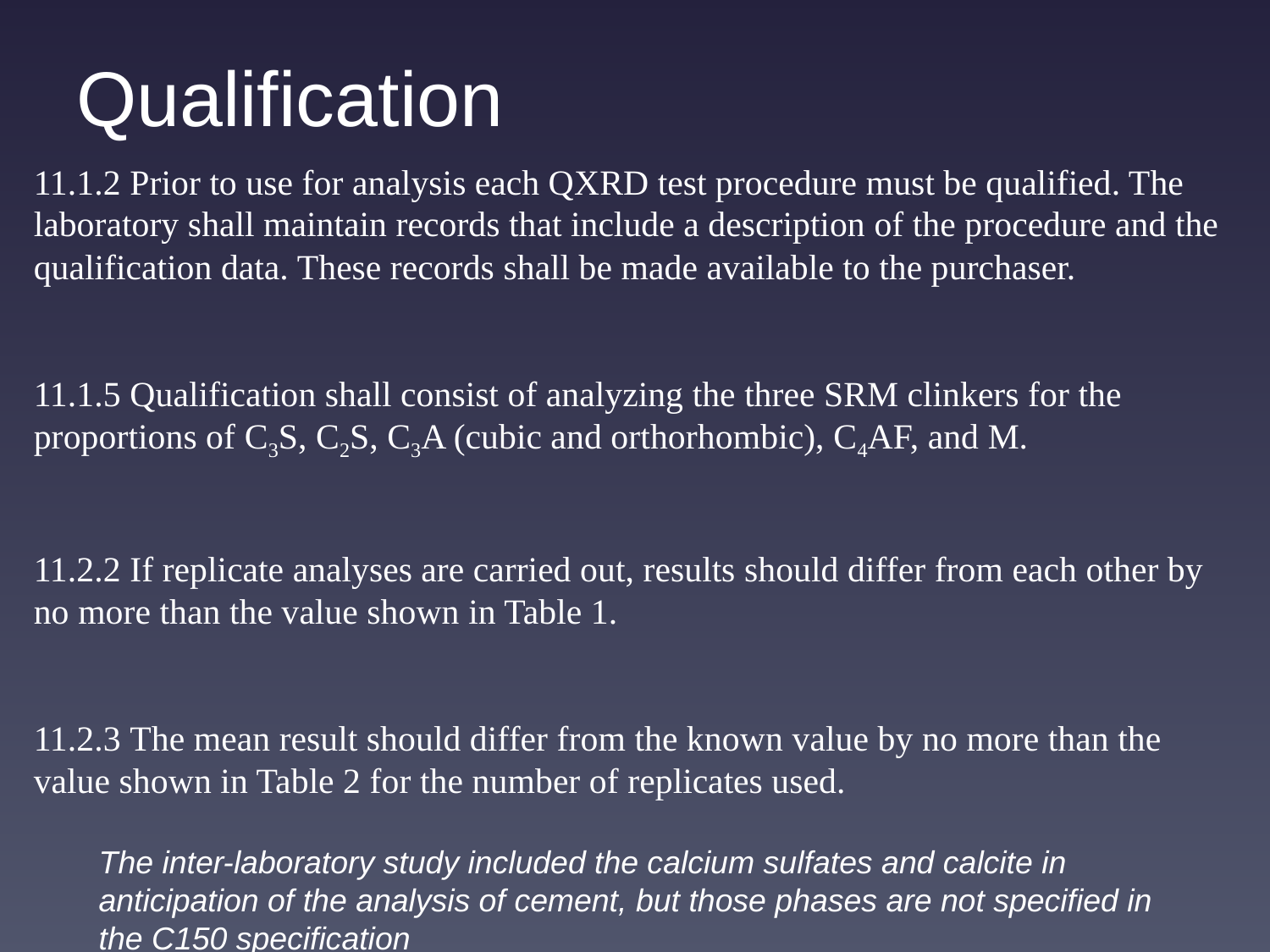

# Qualification
11.1.2 Prior to use for analysis each QXRD test procedure must be qualified. The laboratory shall maintain records that include a description of the procedure and the qualification data. These records shall be made available to the purchaser.

11.1.5 Qualification shall consist of analyzing the three SRM clinkers for the proportions of C3S, C2S, C3A (cubic and orthorhombic), C4AF, and M.

11.2.2 If replicate analyses are carried out, results should differ from each other by no more than the value shown in Table 1.

11.2.3 The mean result should differ from the known value by no more than the value shown in Table 2 for the number of replicates used.

The inter-laboratory study included the calcium sulfates and calcite in anticipation of the analysis of cement, but those phases are not specified in the C150 specification